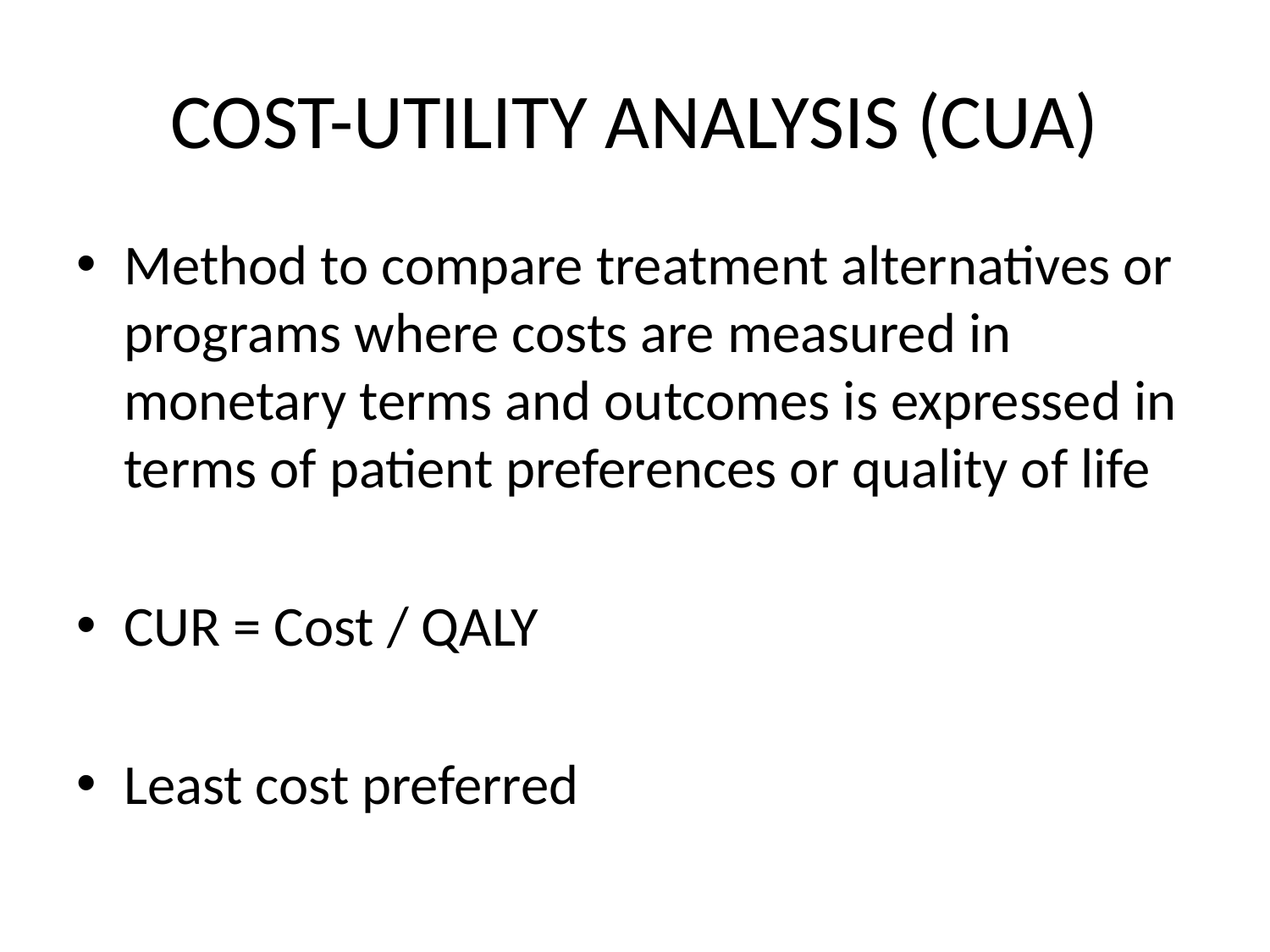

# COST-UTILITY ANALYSIS (CUA)
Method to compare treatment alternatives or programs where costs are measured in monetary terms and outcomes is expressed in terms of patient preferences or quality of life

CUR = Cost / QALY

Least cost preferred